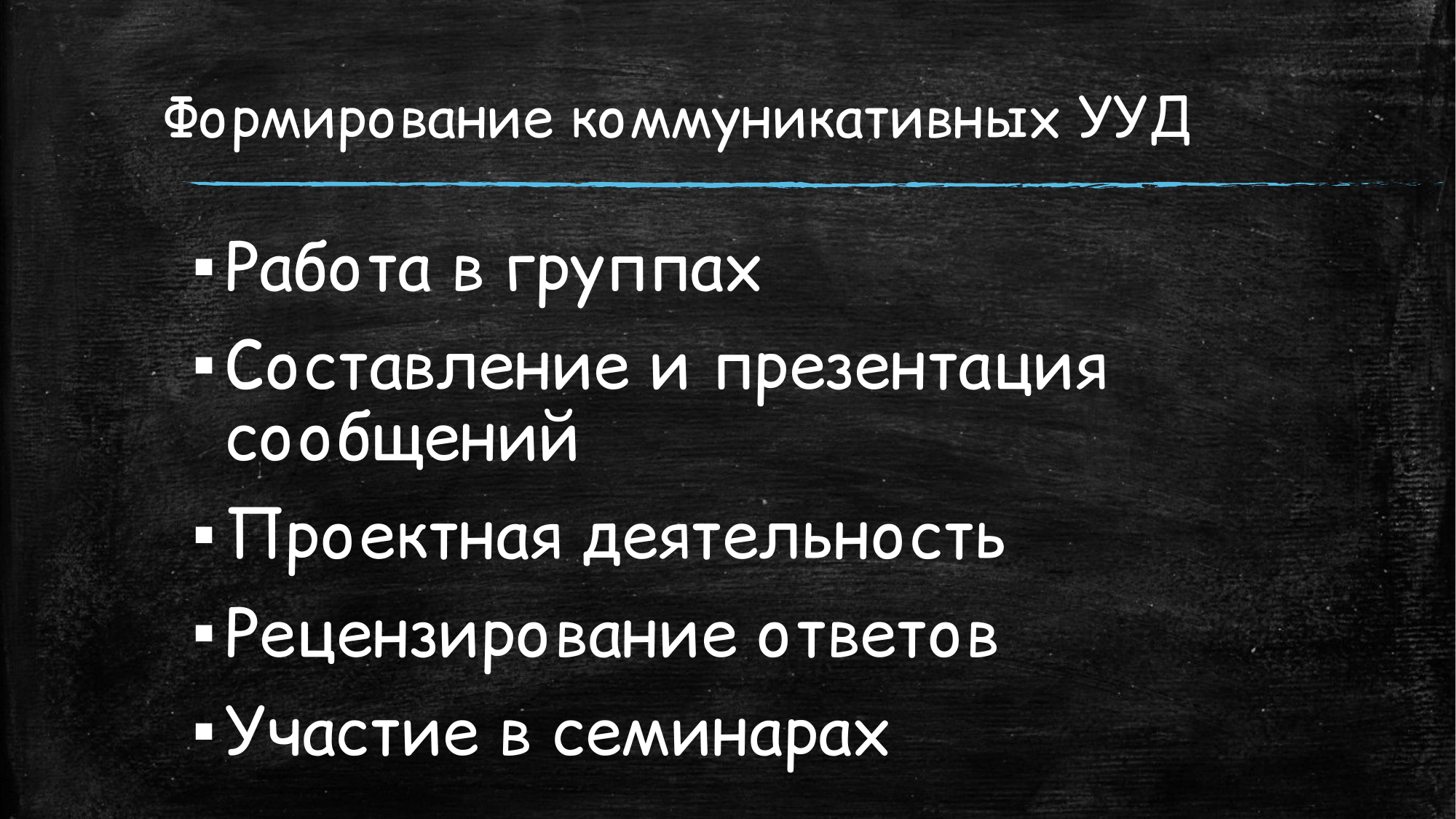

# Формирование коммуникативных УУД
Работа в группах
Составление и презентация сообщений
Проектная деятельность
Рецензирование ответов
Участие в семинарах